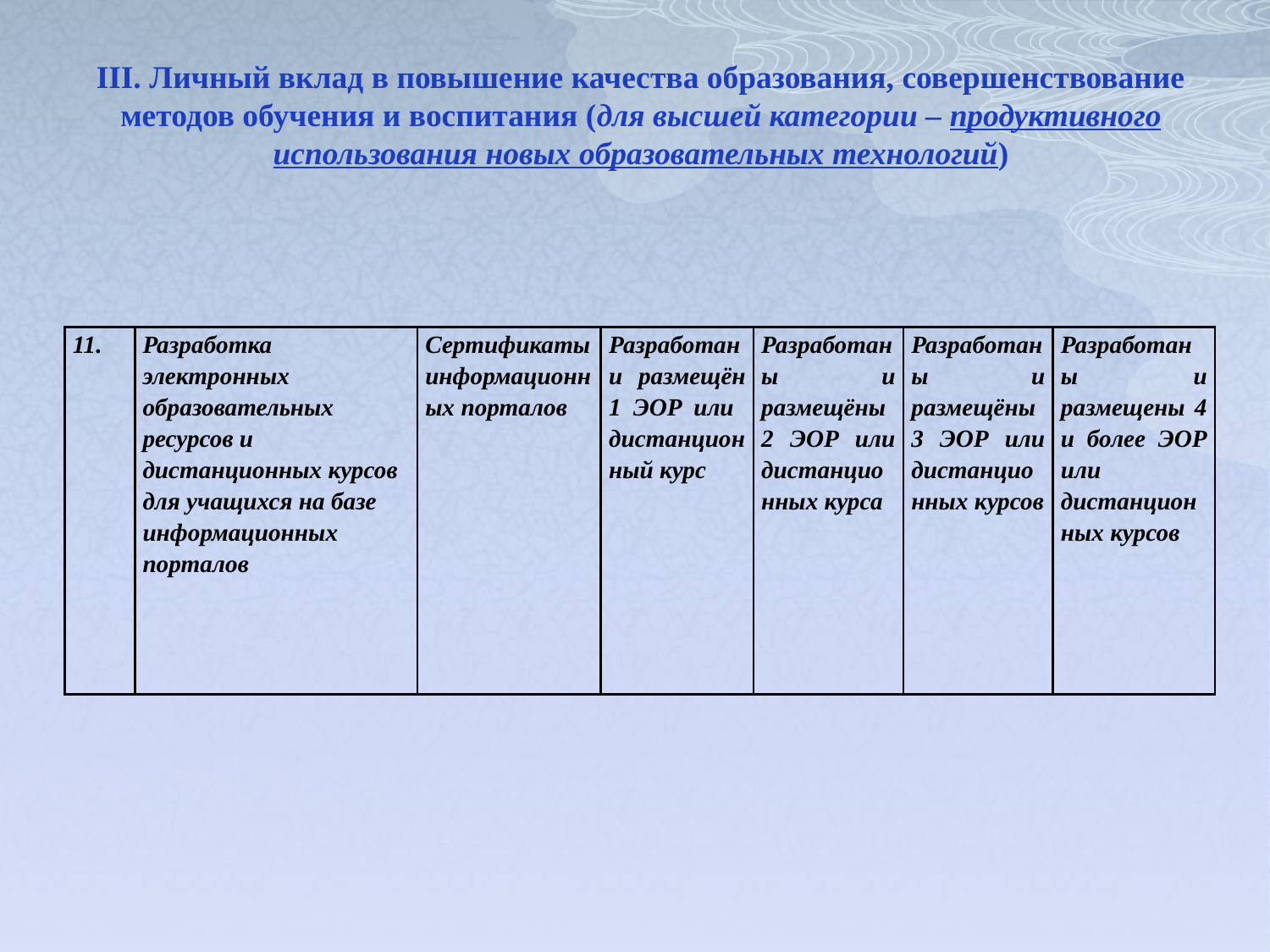

# III. Личный вклад в повышение качества образования, совершенствование методов обучения и воспитания (для высшей категории – продуктивного использования новых образовательных технологий)
| 11. | Разработка электронных образовательных ресурсов и дистанционных курсов для учащихся на базе информационных порталов | Сертификаты информационных порталов | Разработан и размещён 1 ЭОР или дистанционный курс | Разработаны и размещёны 2 ЭОР или дистанционных курса | Разработаны и размещёны 3 ЭОР или дистанционных курсов | Разработаны и размещены 4 и более ЭОР или дистанционных курсов |
| --- | --- | --- | --- | --- | --- | --- |